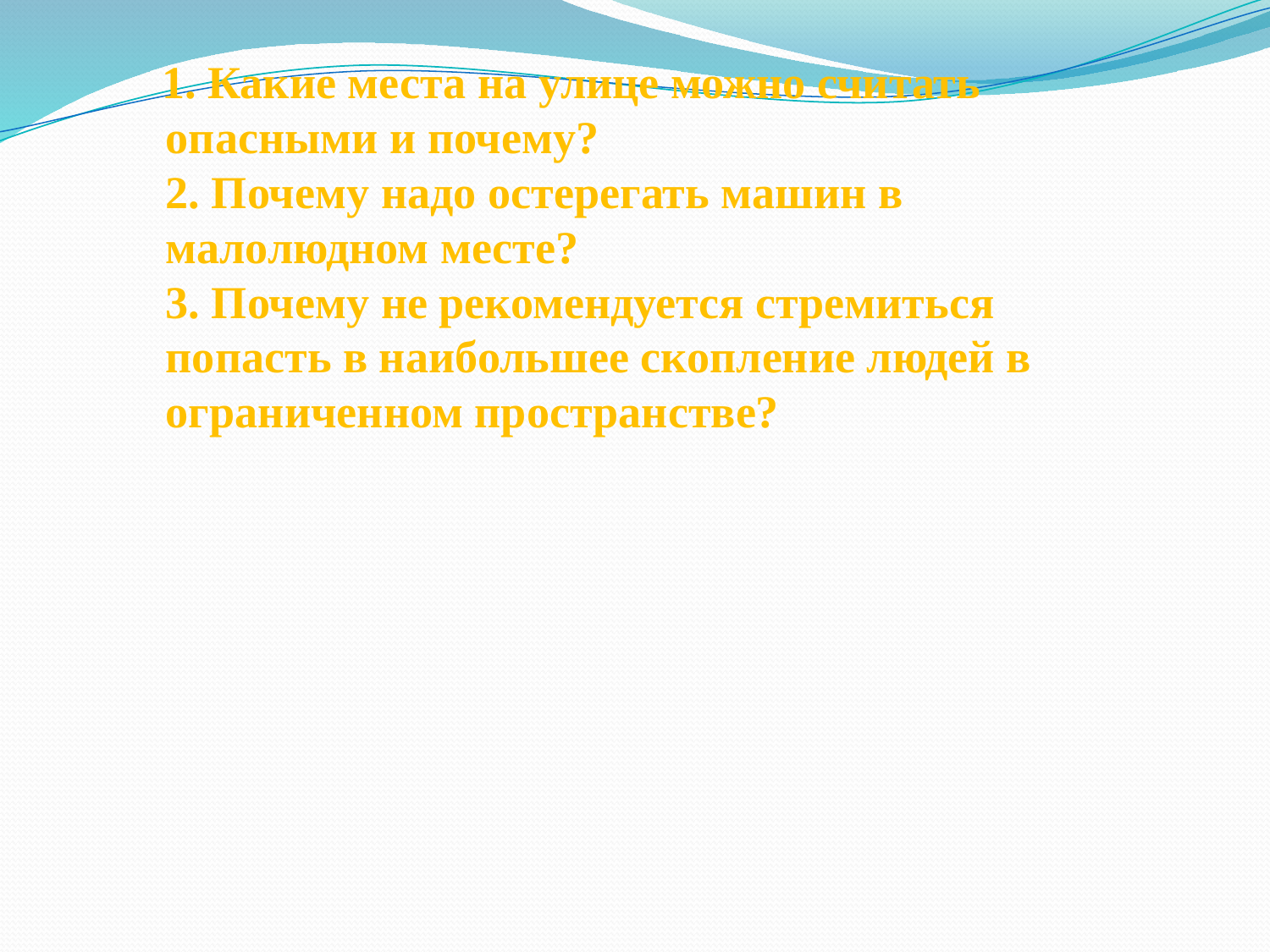

1. Какие места на улице можно считать опасными и почему?
2. Почему надо остерегать машин в малолюдном месте?
3. Почему не рекомендуется стремиться попасть в наибольшее скопление людей в ограниченном пространстве?